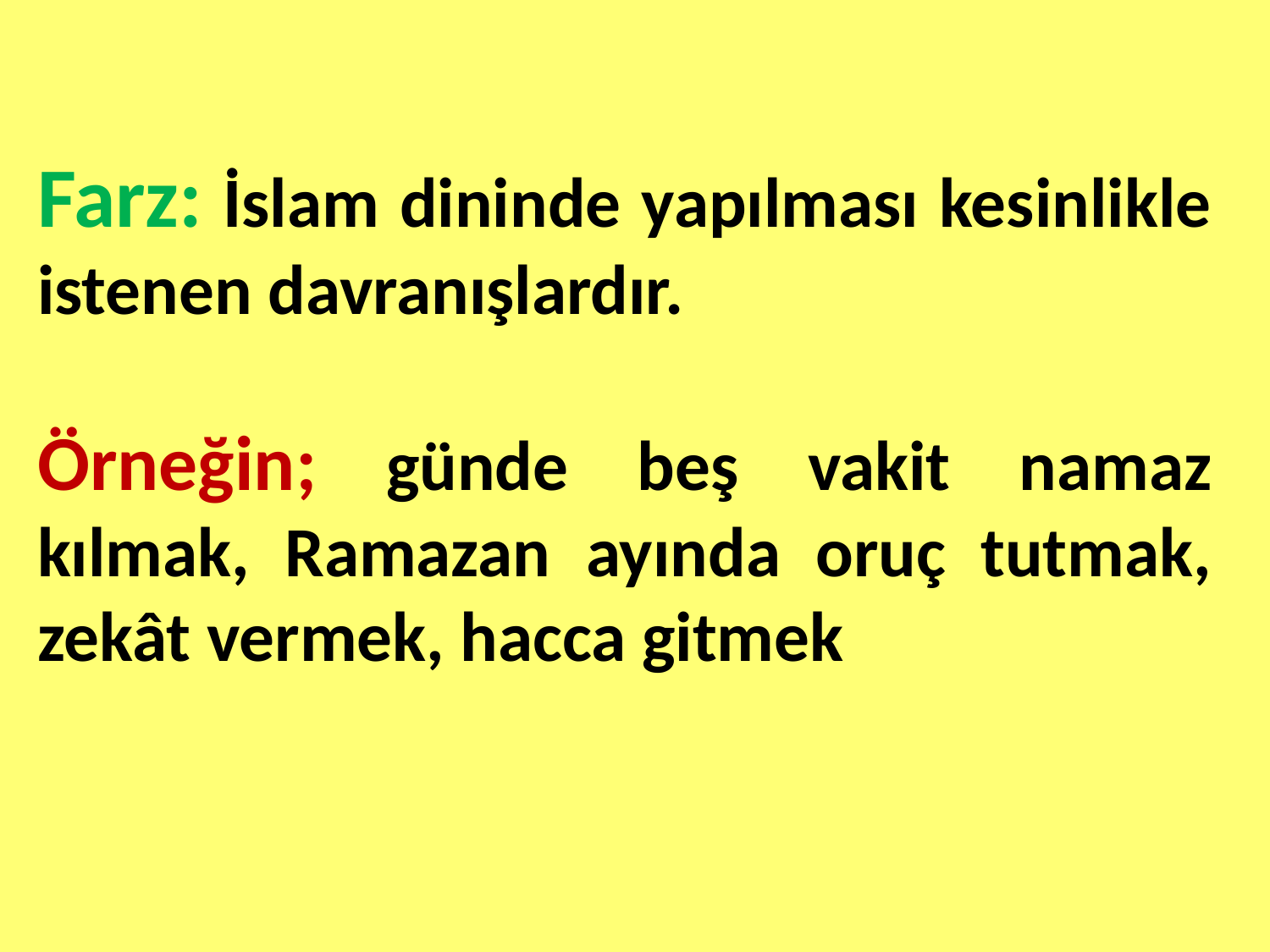

Farz: İslam dininde yapılması kesinlikle istenen davranışlardır.

Örneğin; günde beş vakit namaz kılmak, Ramazan ayında oruç tutmak, zekât vermek, hacca gitmek